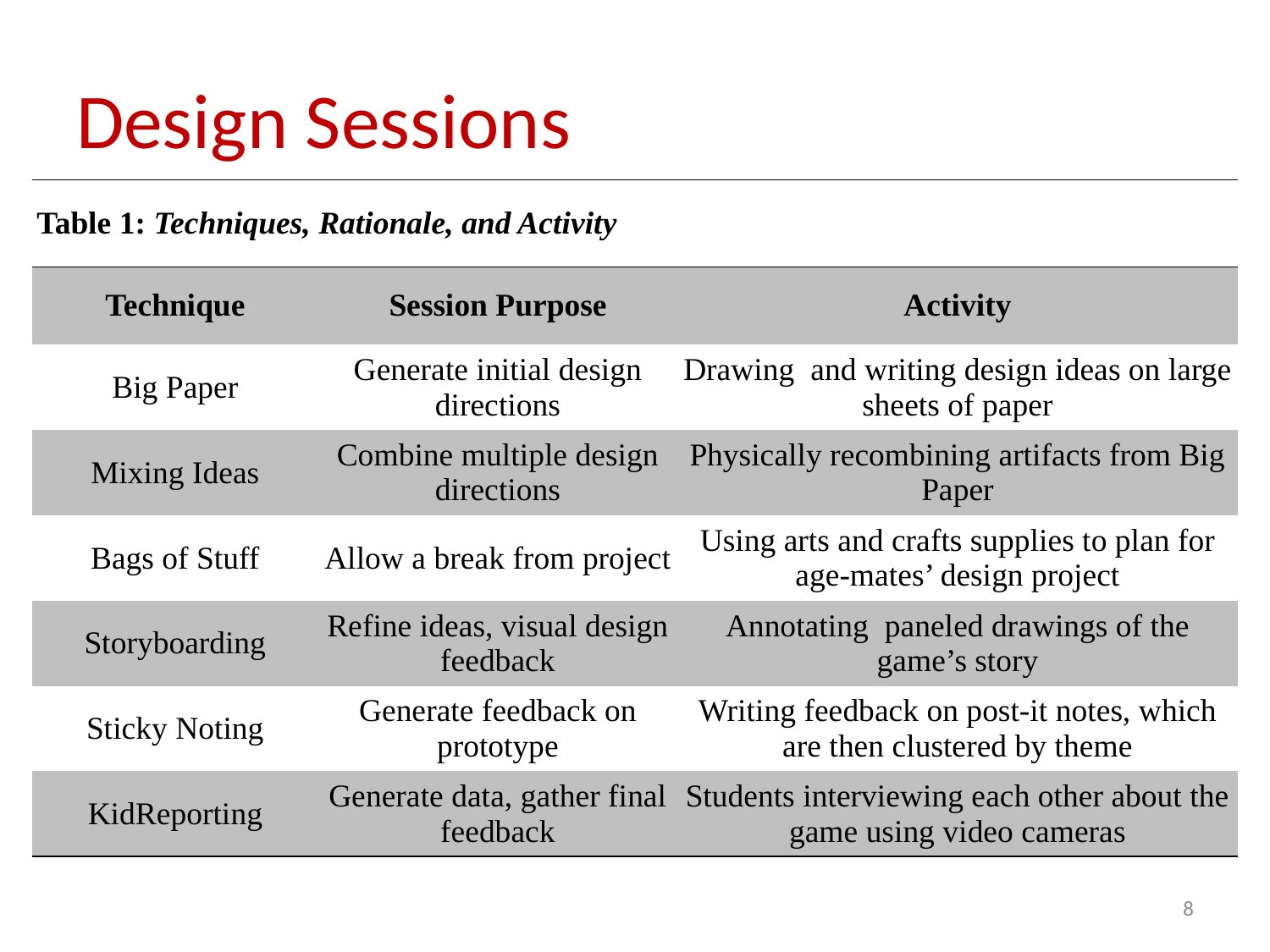

# Design Sessions
| Table 1: Techniques, Rationale, and Activity |  |  |  |
| --- | --- | --- | --- |
| Technique | Session Purpose | Activity |  |
| Big Paper | Generate initial design directions | Drawing and writing design ideas on large sheets of paper |  |
| Mixing Ideas | Combine multiple design directions | Physically recombining artifacts from Big Paper |  |
| Bags of Stuff | Allow a break from project | Using arts and crafts supplies to plan for age-mates’ design project |  |
| Storyboarding | Refine ideas, visual design feedback | Annotating paneled drawings of the game’s story |  |
| Sticky Noting | Generate feedback on prototype | Writing feedback on post-it notes, which are then clustered by theme |  |
| KidReporting | Generate data, gather final feedback | Students interviewing each other about the game using video cameras |  |
8